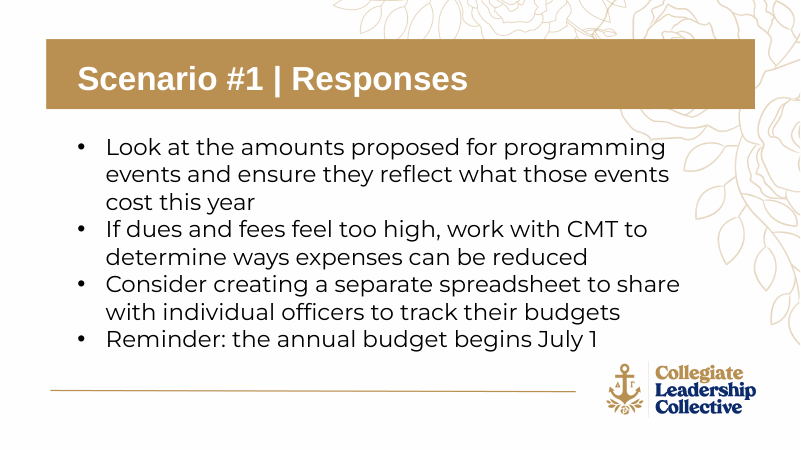

Scenario #1 | Responses
Look at the amounts proposed for programming events and ensure they reflect what those events cost this year
If dues and fees feel too high, work with CMT to determine ways expenses can be reduced
Consider creating a separate spreadsheet to share with individual officers to track their budgets
Reminder: the annual budget begins July 1